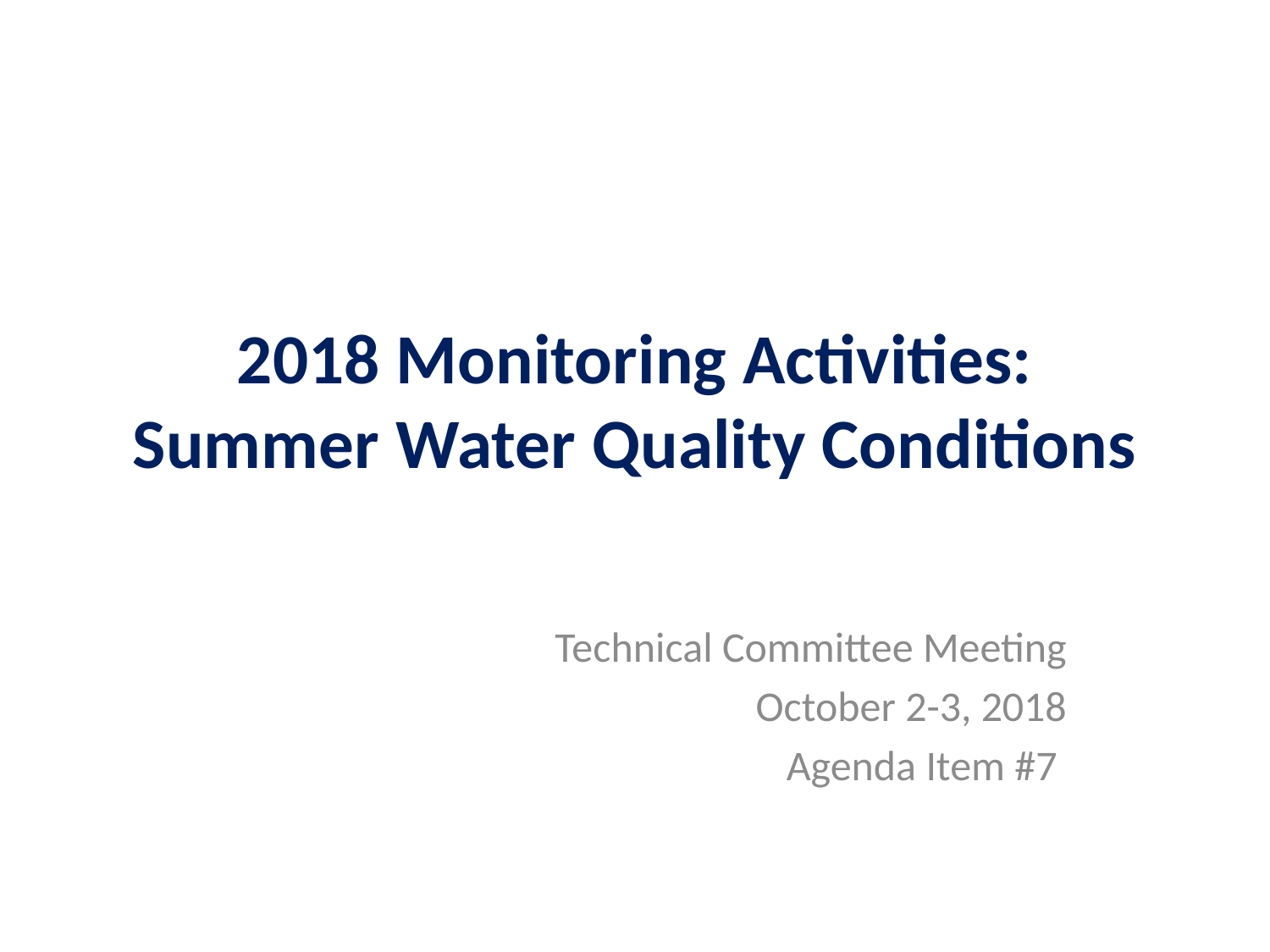

# 2018 Monitoring Activities: Summer Water Quality Conditions
Technical Committee Meeting
October 2-3, 2018
Agenda Item #7